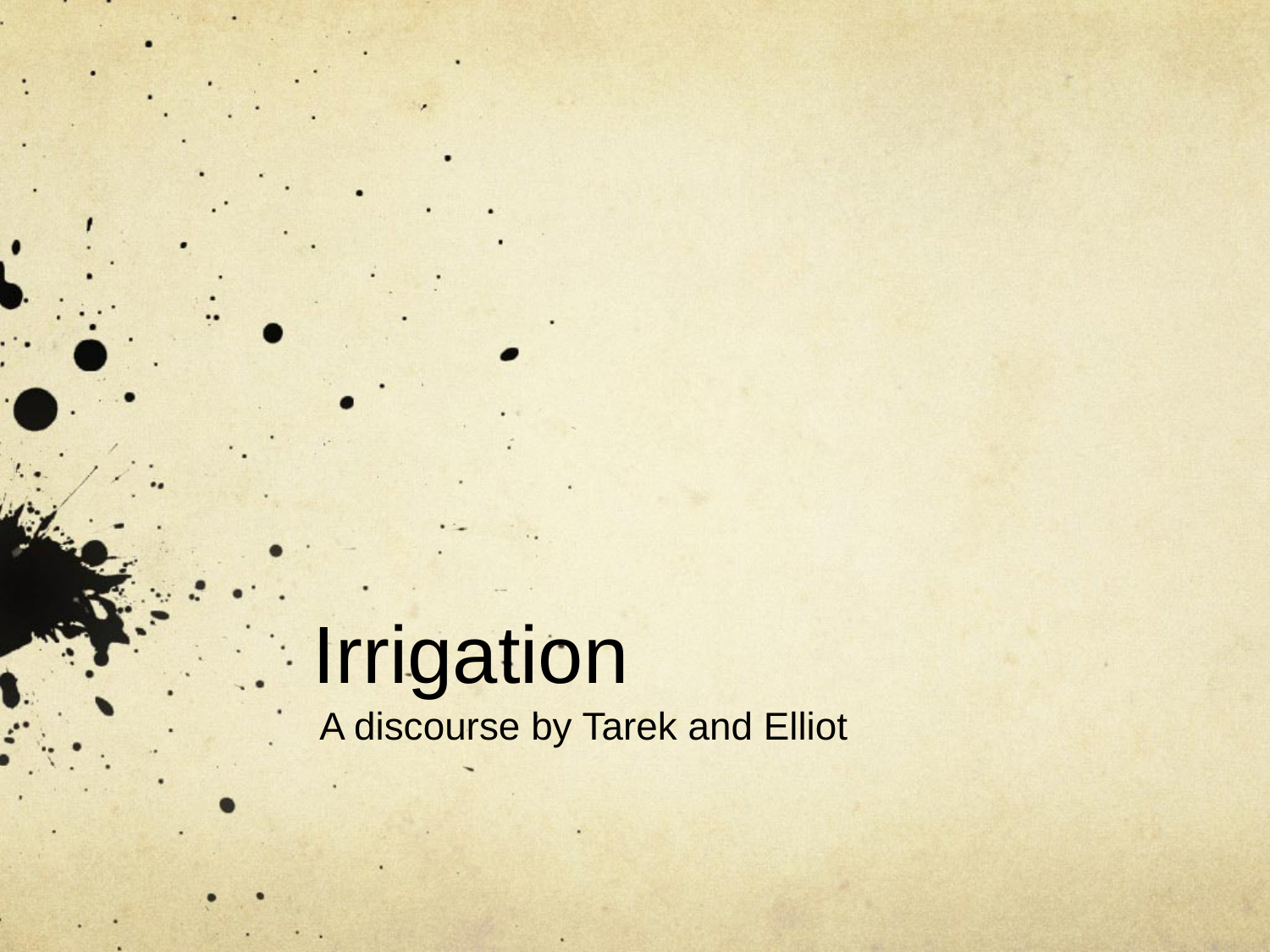

# Irrigation
A discourse by Tarek and Elliot